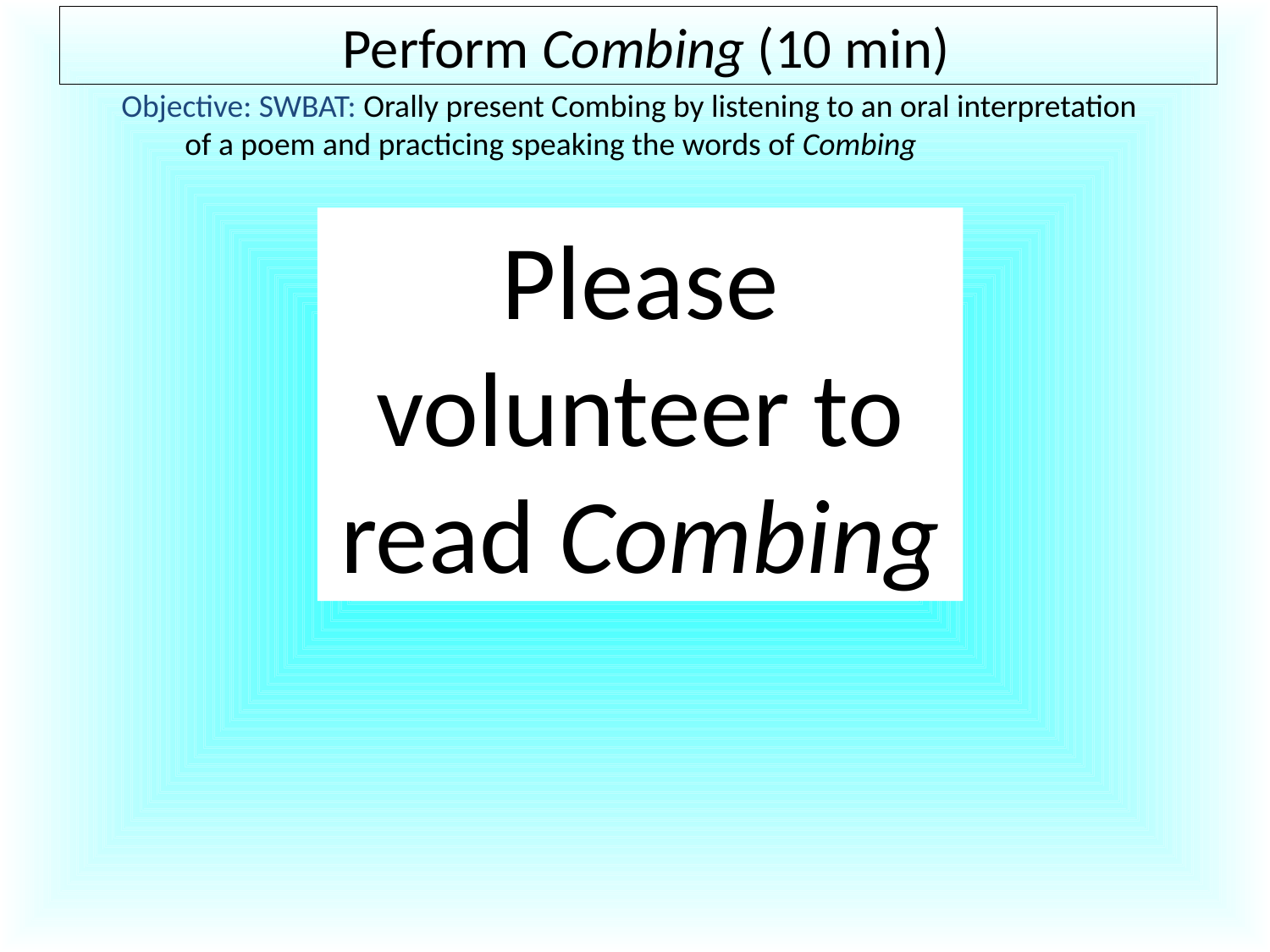

# Perform Combing (10 min)
Objective: SWBAT: Orally present Combing by listening to an oral interpretation of a poem and practicing speaking the words of Combing

Please volunteer to read Combing